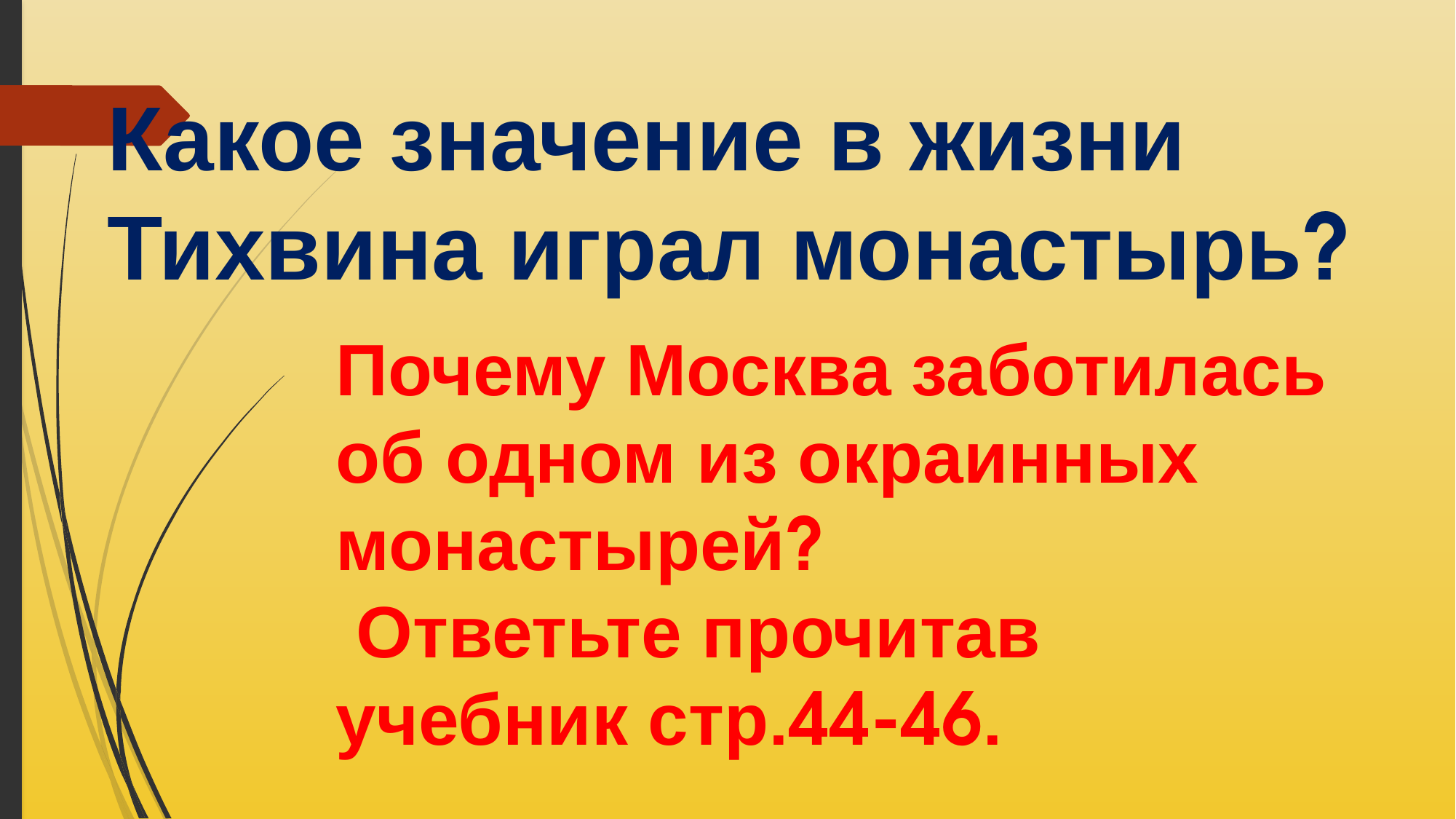

# Какое значение в жизни Тихвина играл монастырь?
Почему Москва заботилась об одном из окраинных монастырей?
 Ответьте прочитав  учебник стр.44-46.